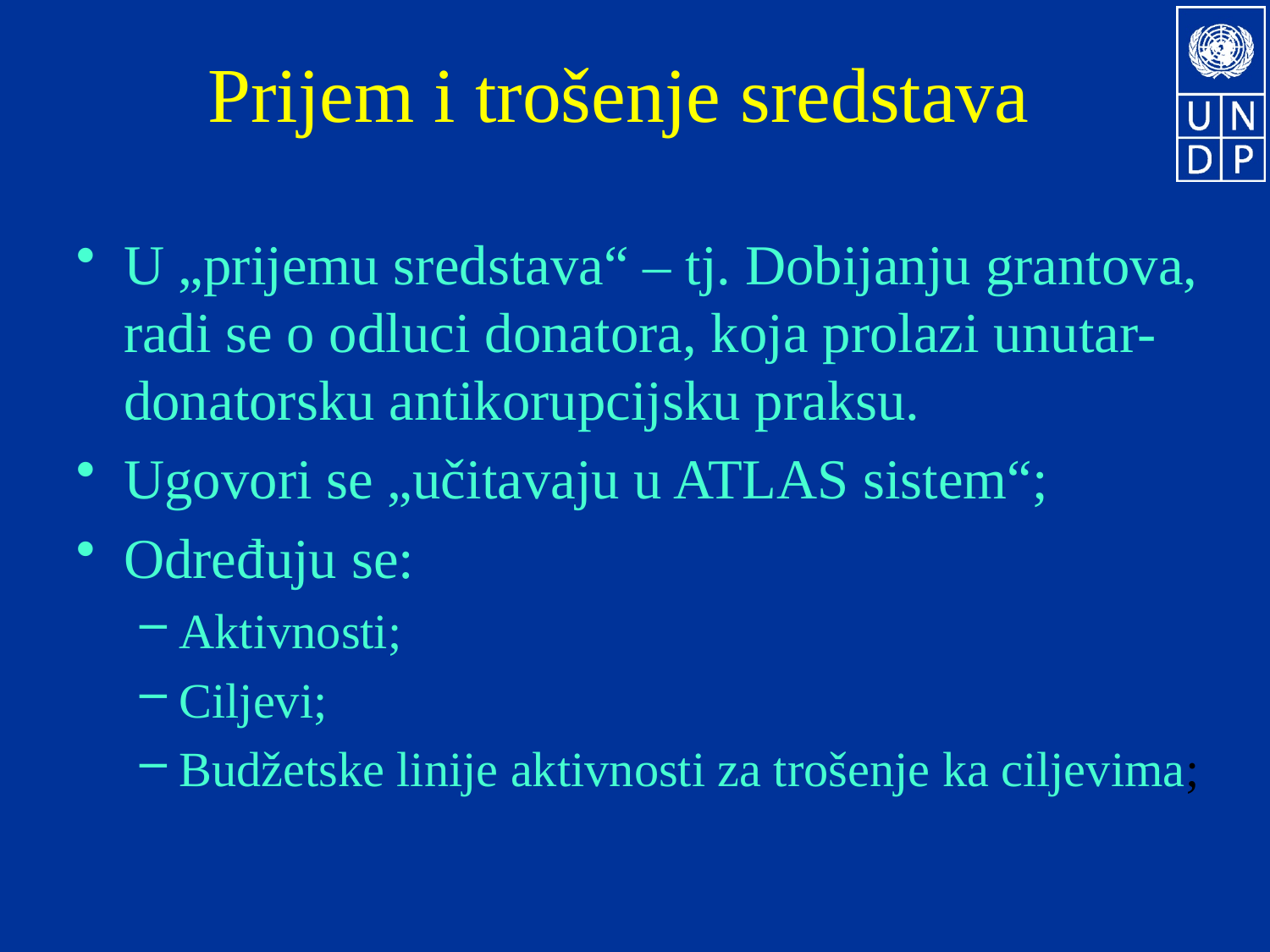

# Prijem i trošenje sredstava
U „prijemu sredstava“ – tj. Dobijanju grantova, radi se o odluci donatora, koja prolazi unutar-donatorsku antikorupcijsku praksu.
Ugovori se „učitavaju u ATLAS sistem“;
Određuju se:
Aktivnosti;
Ciljevi;
Budžetske linije aktivnosti za trošenje ka ciljevima;